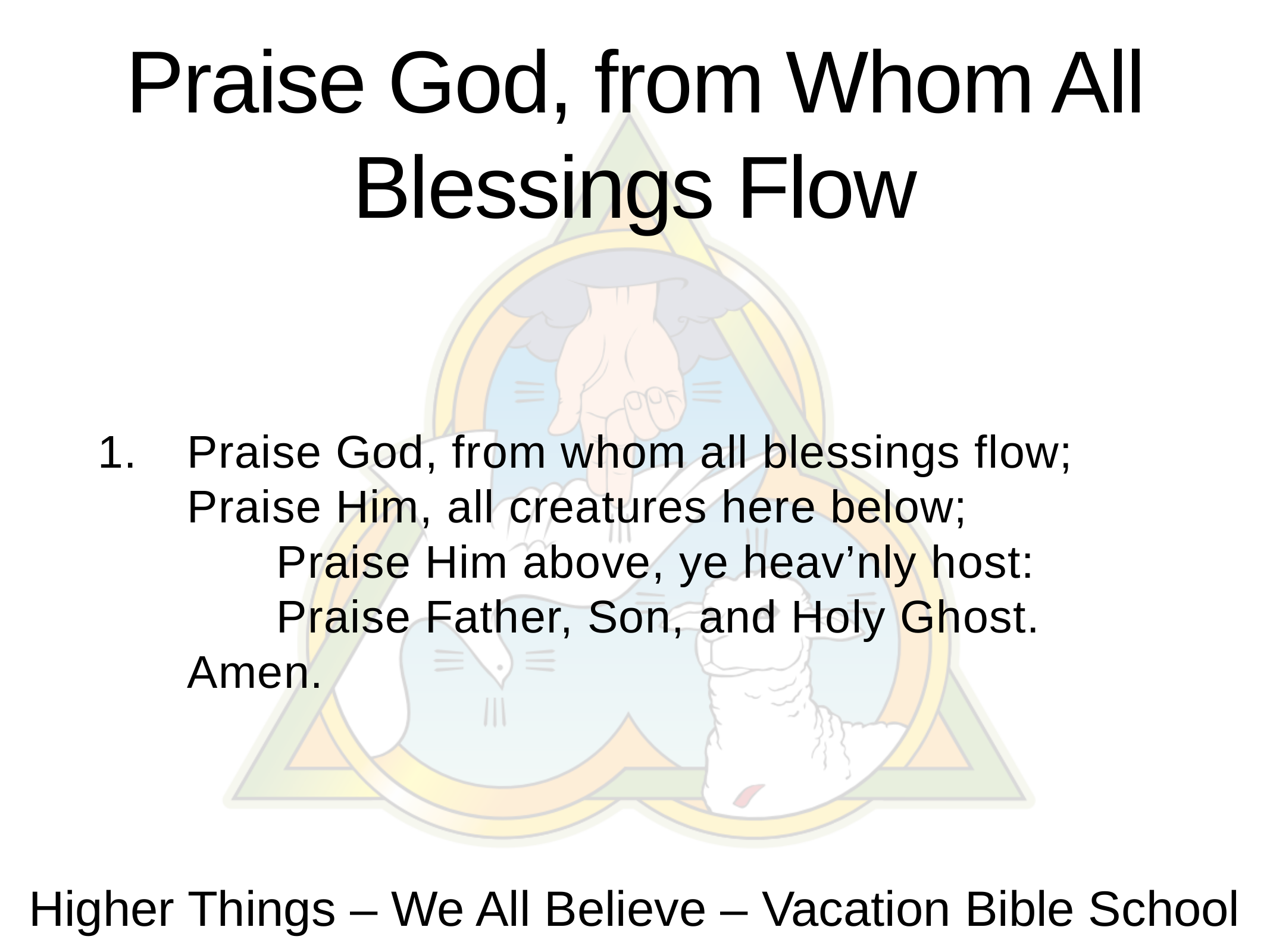

# Praise God, from Whom All Blessings Flow
1.	Praise God, from whom all blessings flow;
	Praise Him, all creatures here below;
		Praise Him above, ye heav’nly host:
		Praise Father, Son, and Holy Ghost.
	Amen.